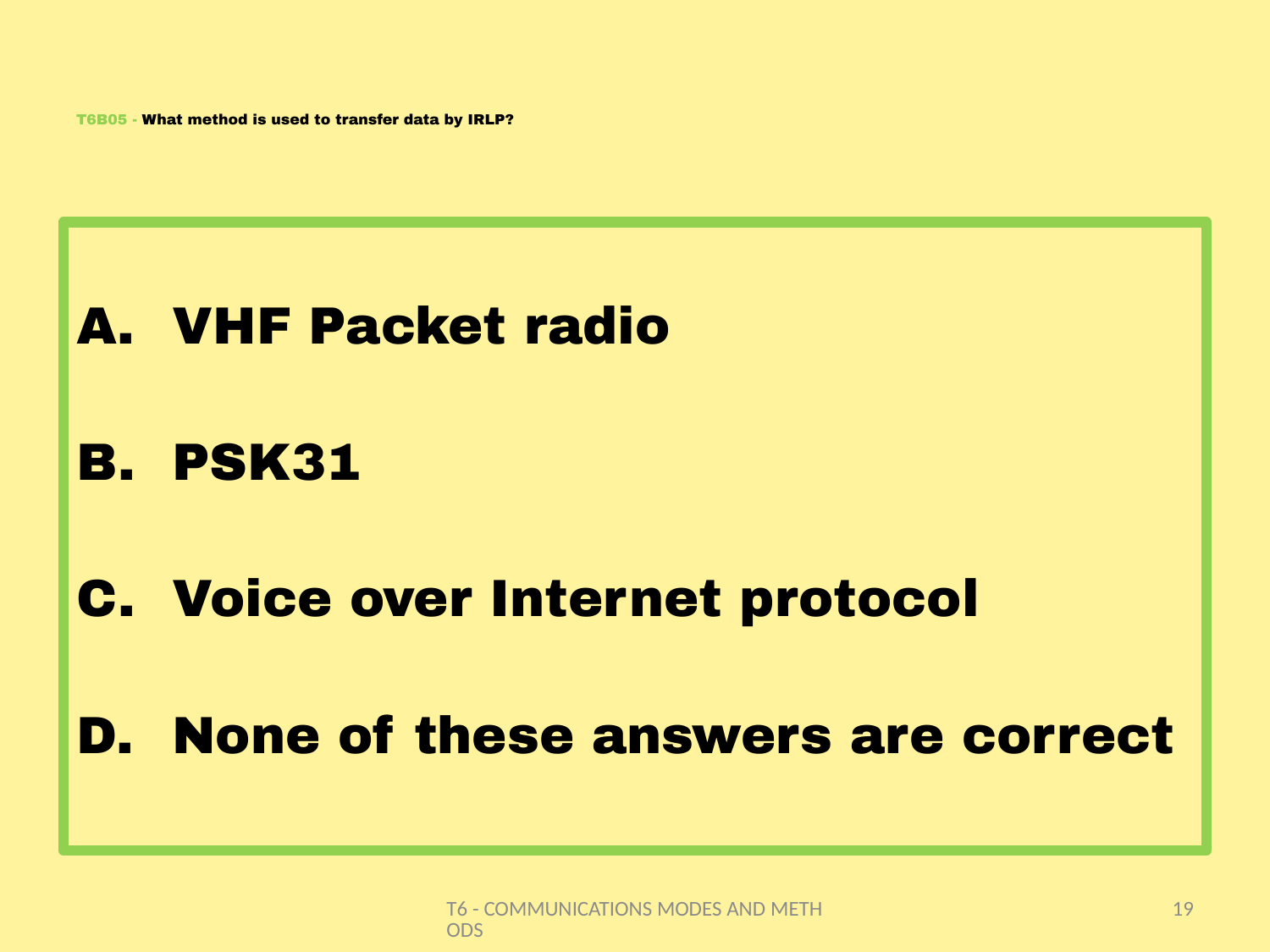

# T6B05 - What method is used to transfer data by IRLP?
VHF Packet radio
PSK31
Voice over Internet protocol
None of these answers are correct
T6 - COMMUNICATIONS MODES AND METHODS
19